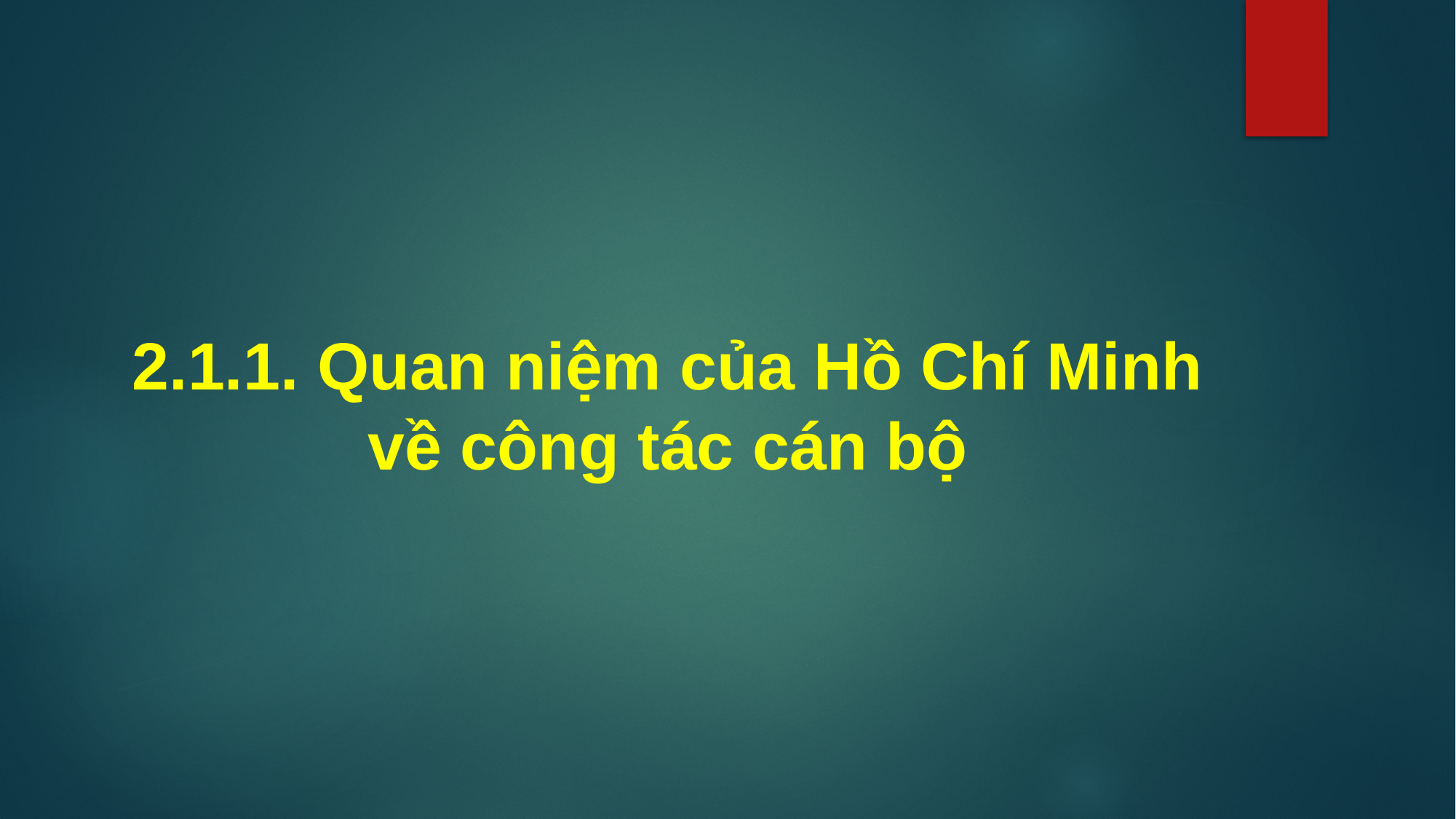

# 2.1.1. Quan niệm của Hồ Chí Minh về công tác cán bộ